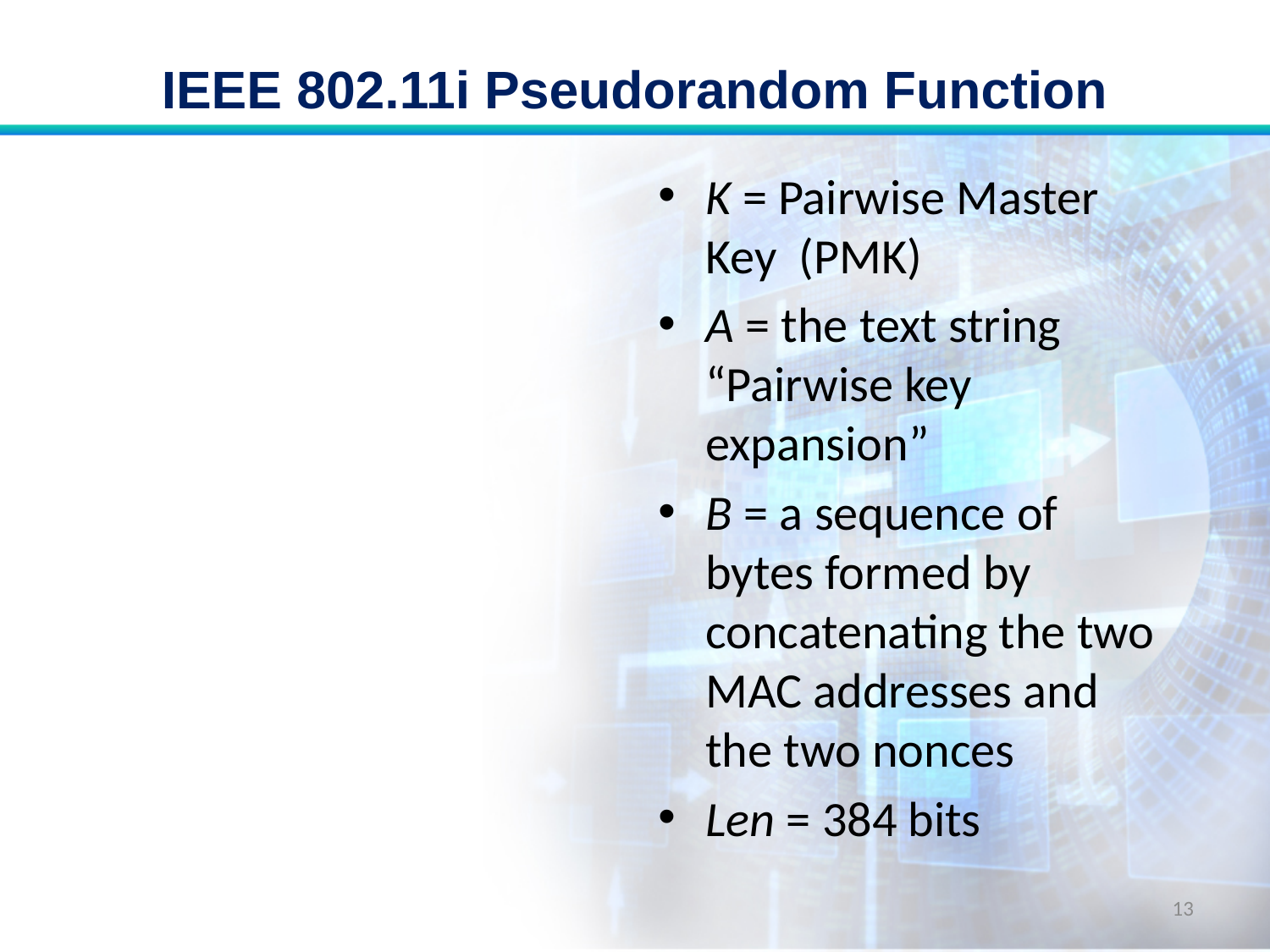

# IEEE 802.11i Pseudorandom Function
K = Pairwise Master Key  (PMK)
A = the text string “Pairwise key expansion”
B = a sequence of bytes formed by concatenating the two MAC addresses and the two nonces
Len = 384 bits
13